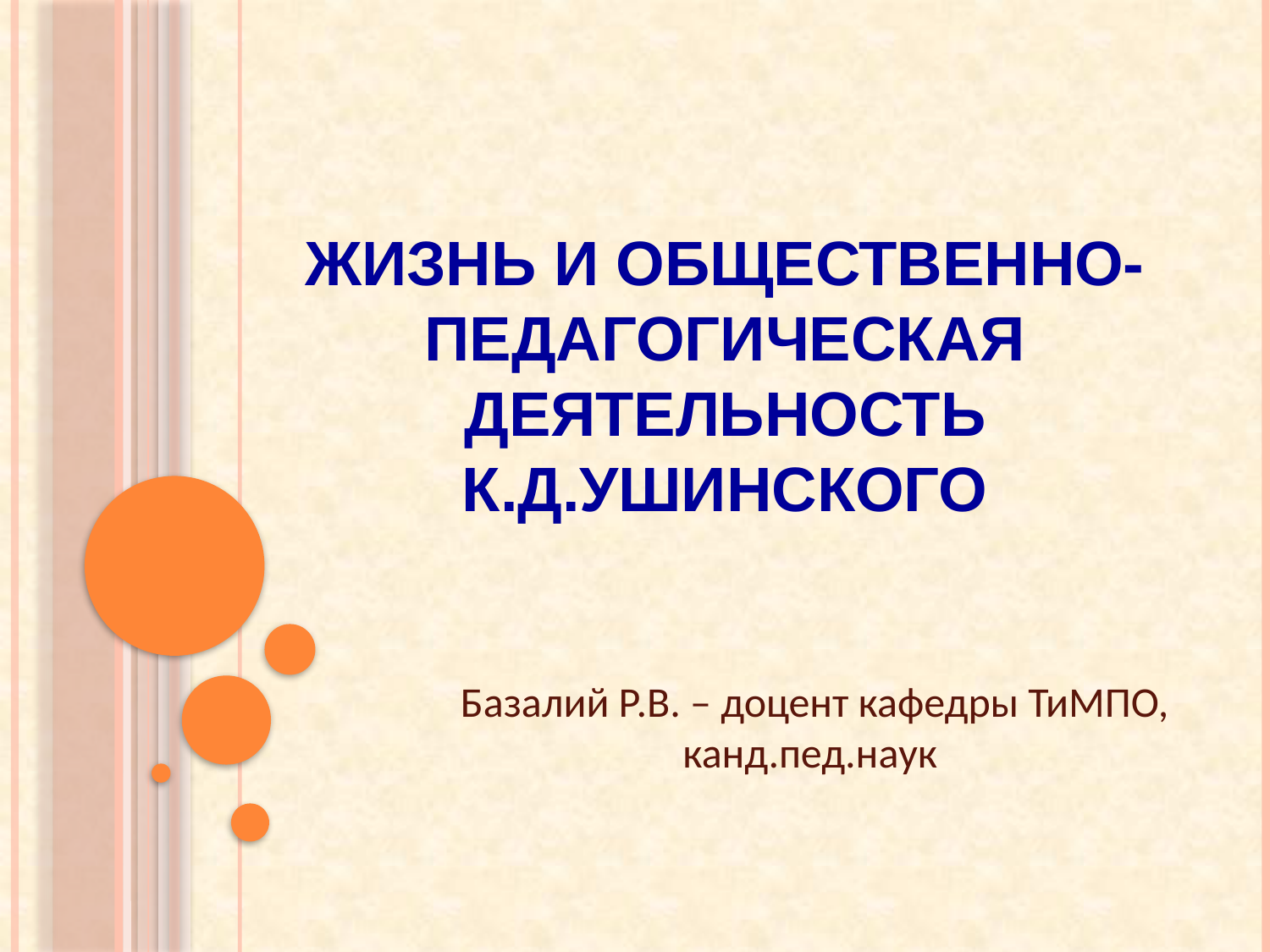

# ЖИЗНЬ И ОБЩЕСТВЕННО-ПЕДАГОГИЧЕСКАЯ ДЕЯТЕЛЬНОСТЬ К.Д.УШИНСКОГО
 Базалий Р.В. – доцент кафедры ТиМПО, канд.пед.наук